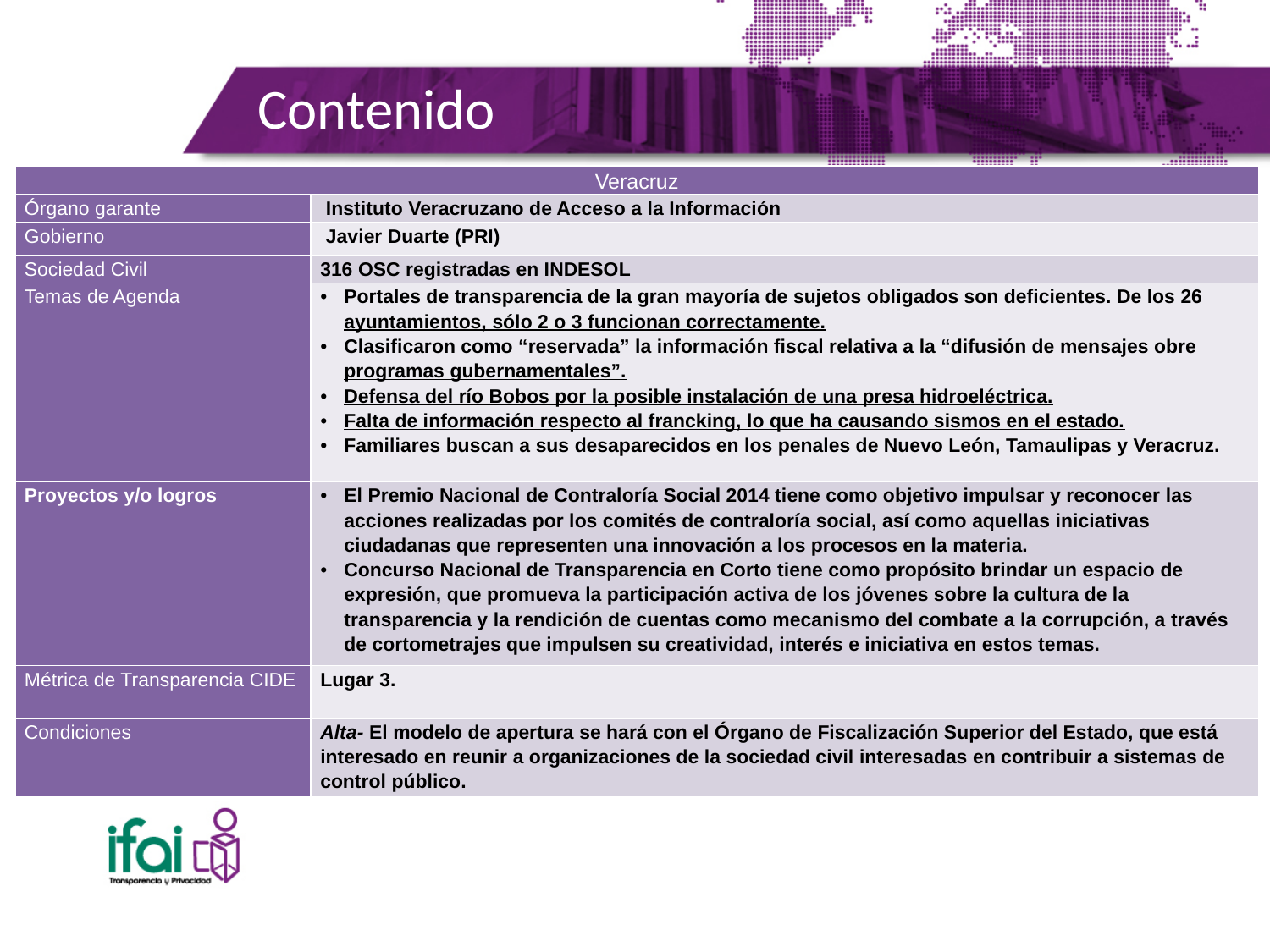

# Contenido
| Veracruz |  |
| --- | --- |
| Órgano garante | Instituto Veracruzano de Acceso a la Información |
| Gobierno | Javier Duarte (PRI) |
| Sociedad Civil | 316 OSC registradas en INDESOL |
| Temas de Agenda | Portales de transparencia de la gran mayoría de sujetos obligados son deficientes. De los 26 ayuntamientos, sólo 2 o 3 funcionan correctamente. Clasificaron como “reservada” la información fiscal relativa a la “difusión de mensajes obre programas gubernamentales”. Defensa del río Bobos por la posible instalación de una presa hidroeléctrica. Falta de información respecto al francking, lo que ha causando sismos en el estado. Familiares buscan a sus desaparecidos en los penales de Nuevo León, Tamaulipas y Veracruz. |
| Proyectos y/o logros | El Premio Nacional de Contraloría Social 2014 tiene como objetivo impulsar y reconocer las acciones realizadas por los comités de contraloría social, así como aquellas iniciativas ciudadanas que representen una innovación a los procesos en la materia. Concurso Nacional de Transparencia en Corto tiene como propósito brindar un espacio de expresión, que promueva la participación activa de los jóvenes sobre la cultura de la transparencia y la rendición de cuentas como mecanismo del combate a la corrupción, a través de cortometrajes que impulsen su creatividad, interés e iniciativa en estos temas. |
| Métrica de Transparencia CIDE | Lugar 3. |
| Condiciones | Alta- El modelo de apertura se hará con el Órgano de Fiscalización Superior del Estado, que está interesado en reunir a organizaciones de la sociedad civil interesadas en contribuir a sistemas de control público. |